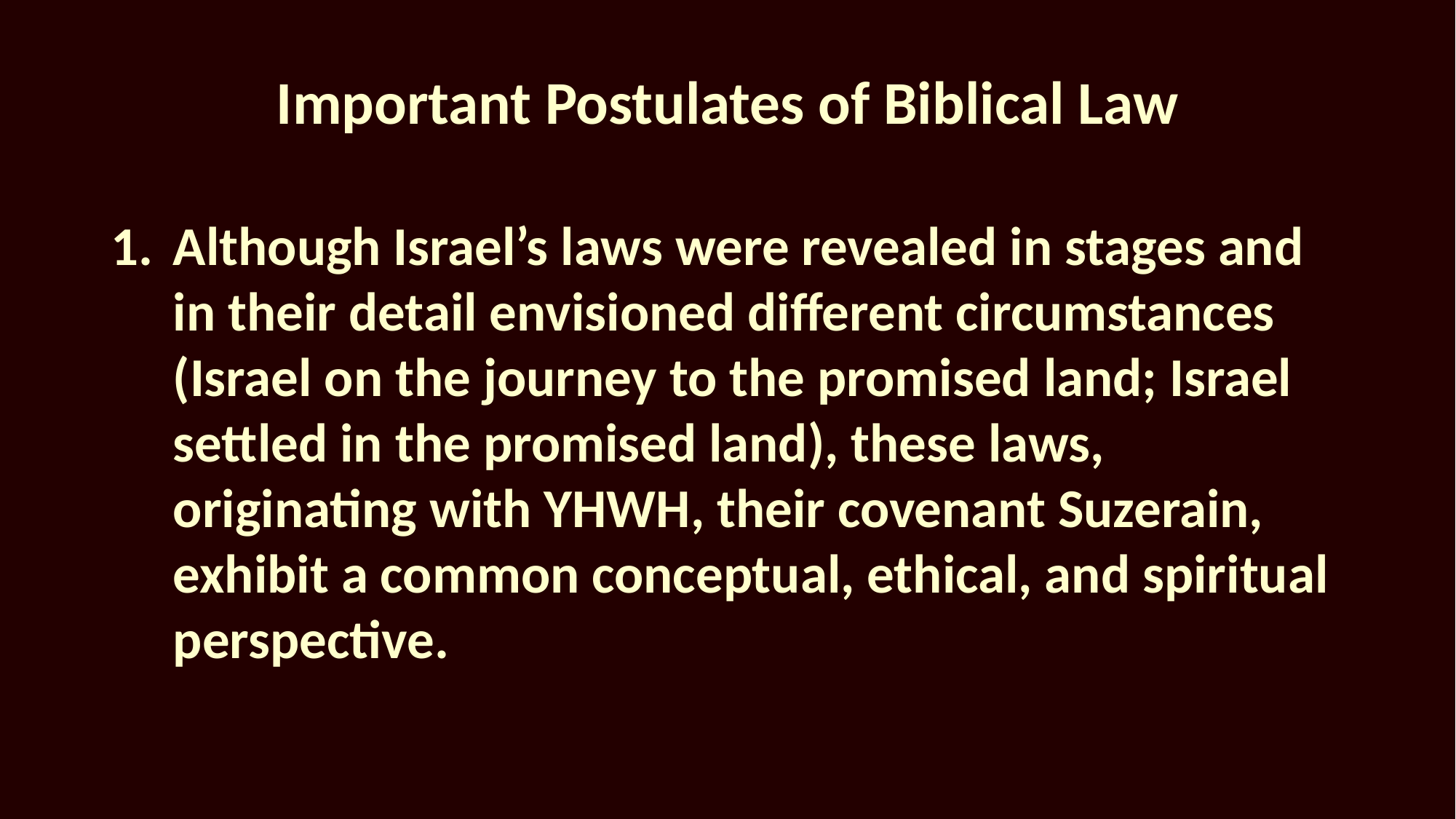

# Important Postulates of Biblical Law
1.	Although Israel’s laws were revealed in stages and in their detail envisioned different circumstances (Israel on the journey to the promised land; Israel settled in the promised land), these laws, originating with YHWH, their covenant Suzerain, exhibit a common conceptual, ethical, and spiritual perspective.